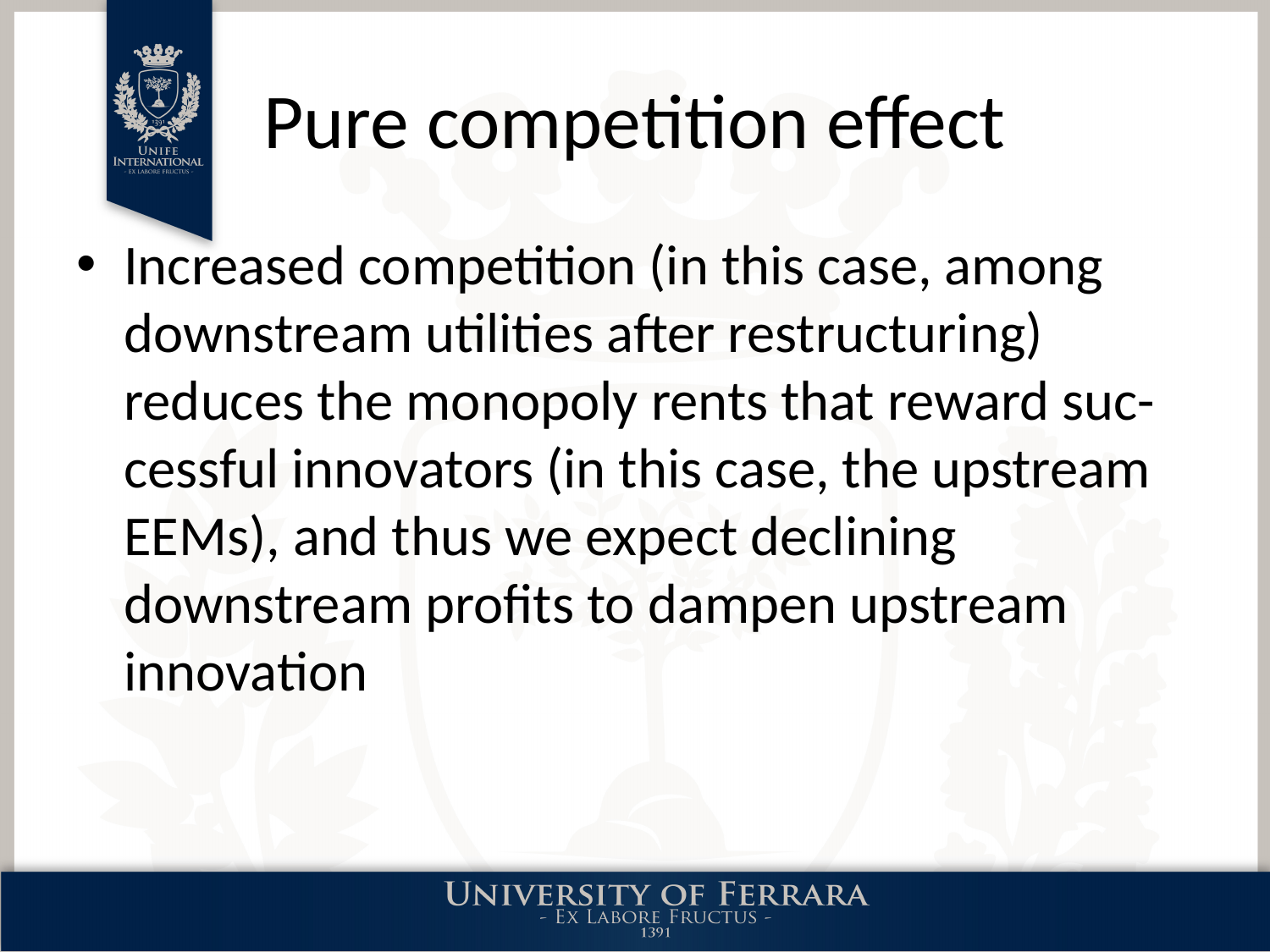

# Pure competition effect
Increased competition (in this case, among downstream utilities after restructuring) reduces the monopoly rents that reward suc- cessful innovators (in this case, the upstream EEMs), and thus we expect declining downstream profits to dampen upstream innovation